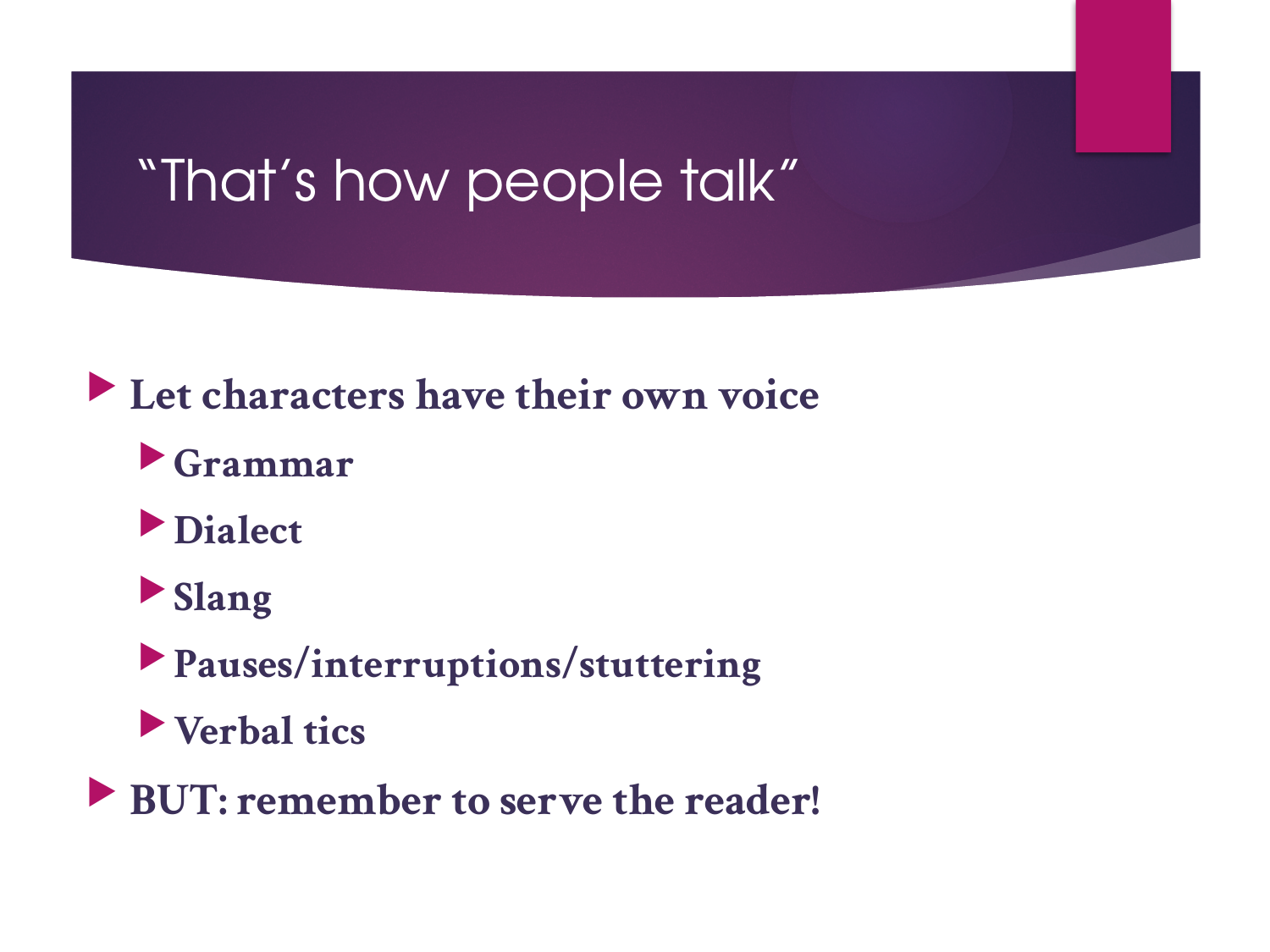

# “That’s how people talk”
Let characters have their own voice
Grammar
Dialect
Slang
Pauses/interruptions/stuttering
Verbal tics
BUT: remember to serve the reader!